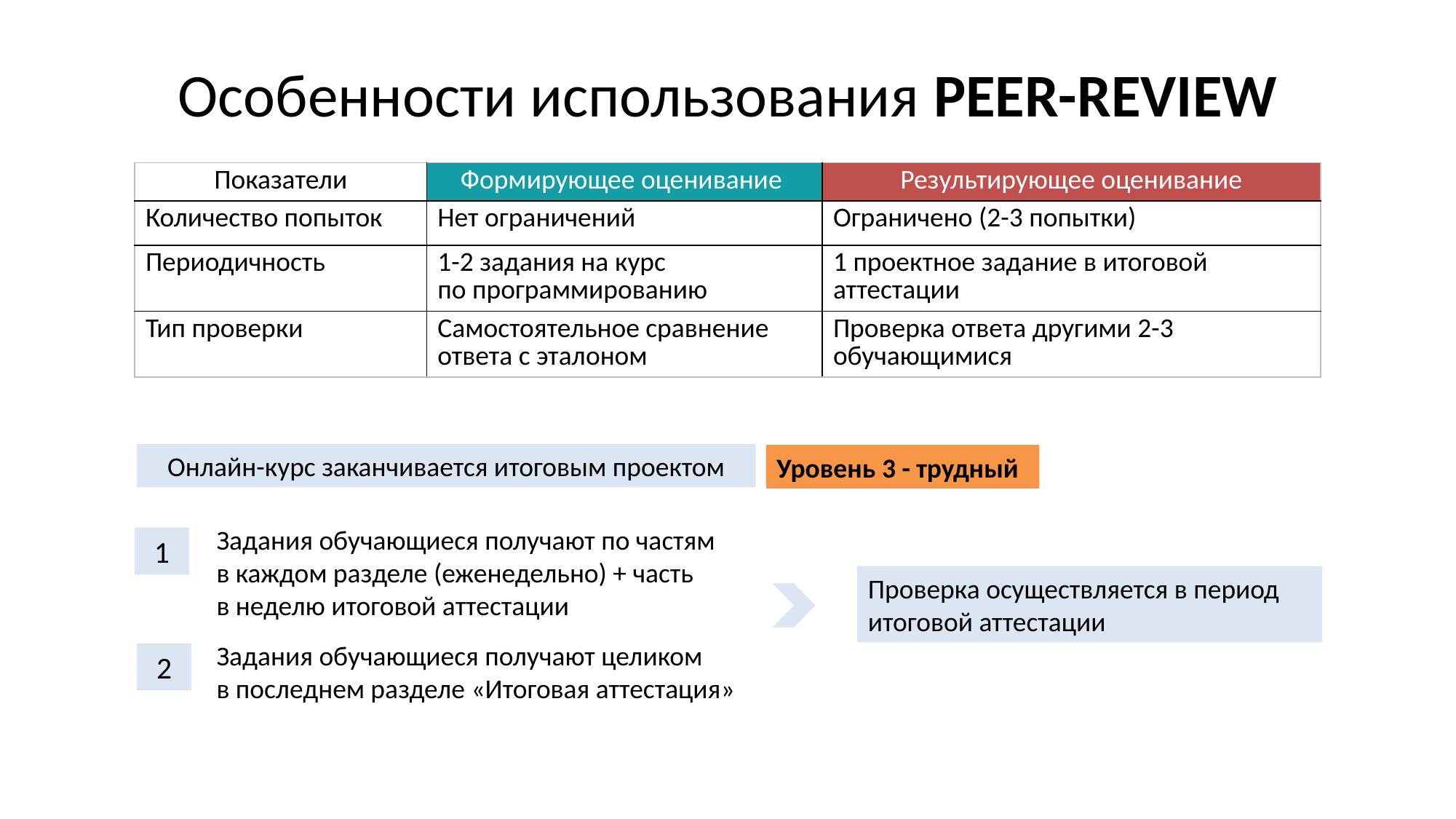

# Особенности использования PEER-REVIEW
| Показатели | Формирующее оценивание | Результирующее оценивание |
| --- | --- | --- |
| Количество попыток | Нет ограничений | Ограничено (2-3 попытки) |
| Периодичность | 1-2 задания на курс по программированию | 1 проектное задание в итоговой аттестации |
| Тип проверки | Самостоятельное сравнение ответа с эталоном | Проверка ответа другими 2-3 обучающимися |
Онлайн-курс заканчивается итоговым проектом
Уровень 3 - трудный
Задания обучающиеся получают по частям
в каждом разделе (еженедельно) + часть
в неделю итоговой аттестации
1
Проверка осуществляется в период итоговой аттестации

Задания обучающиеся получают целиком
в последнем разделе «Итоговая аттестация»
2